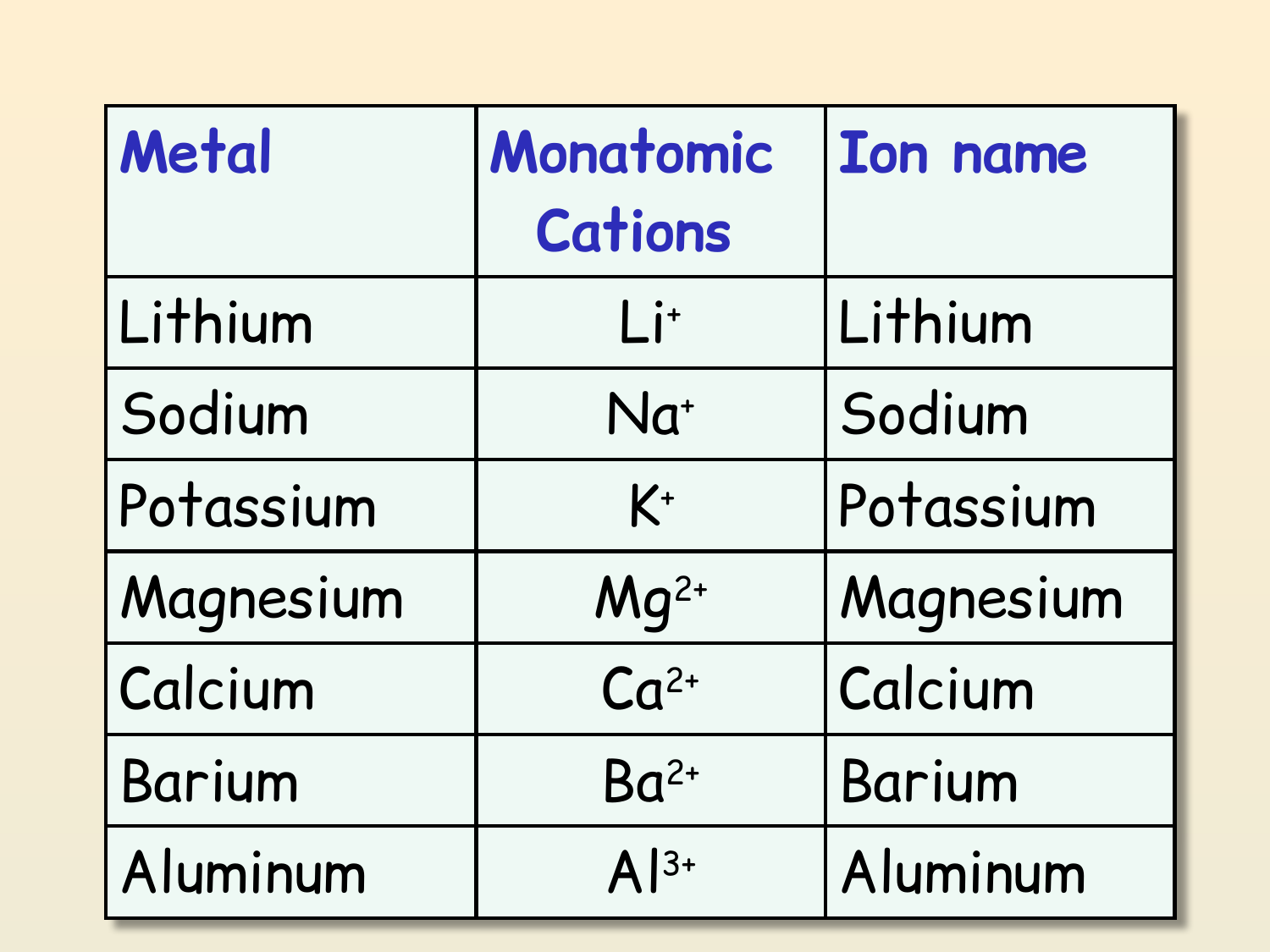

| Metal | Monatomic Cations | Ion name |
| --- | --- | --- |
| Lithium | Li+ | Lithium |
| Sodium | Na+ | Sodium |
| Potassium | K+ | Potassium |
| Magnesium | Mg2+ | Magnesium |
| Calcium | Ca2+ | Calcium |
| Barium | Ba2+ | Barium |
| Aluminum | Al3+ | Aluminum |